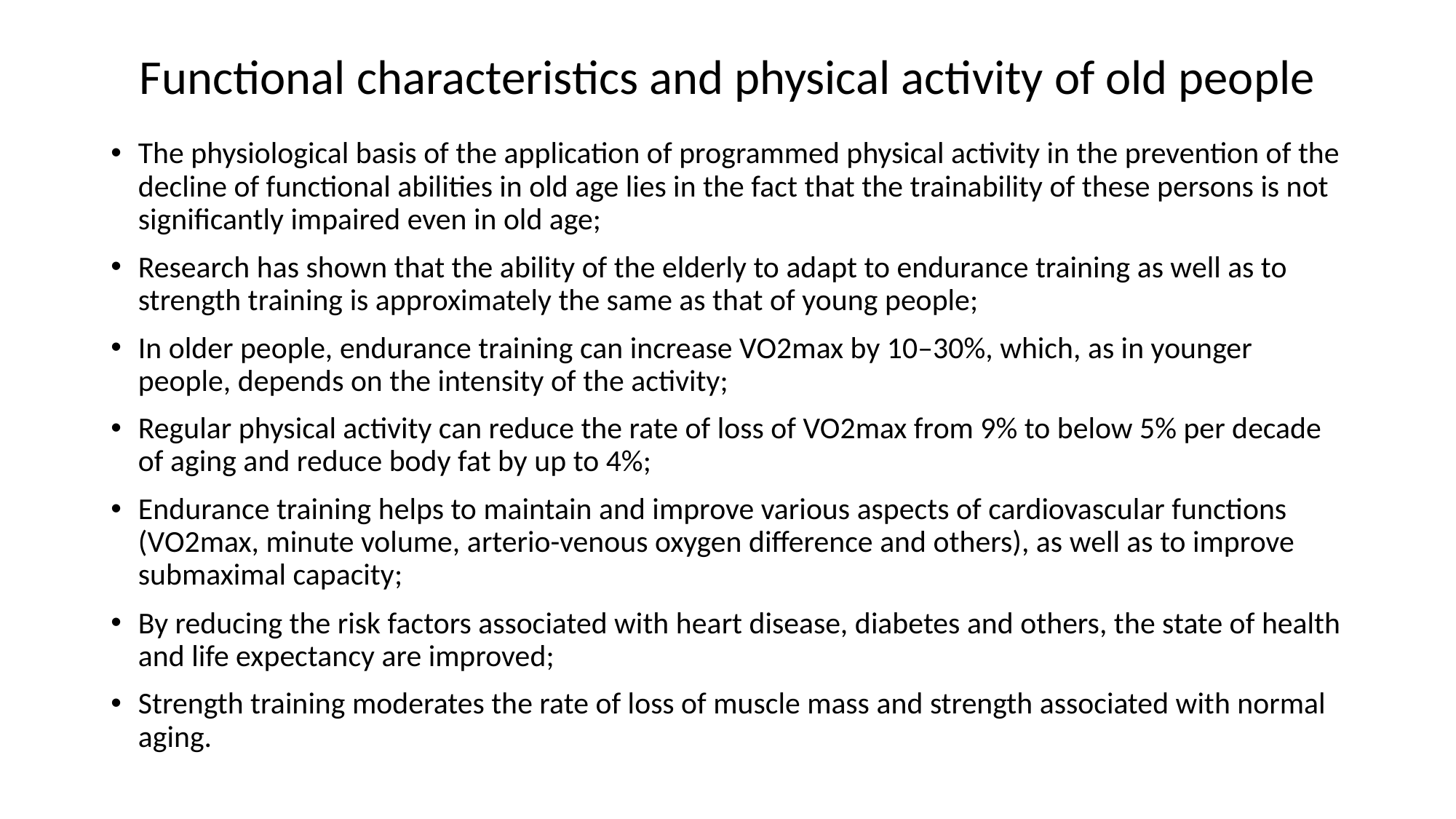

# Functional characteristics and physical activity of old people
The physiological basis of the application of programmed physical activity in the prevention of the decline of functional abilities in old age lies in the fact that the trainability of these persons is not significantly impaired even in old age;
Research has shown that the ability of the elderly to adapt to endurance training as well as to strength training is approximately the same as that of young people;
In older people, endurance training can increase VO2max by 10–30%, which, as in younger people, depends on the intensity of the activity;
Regular physical activity can reduce the rate of loss of VO2max from 9% to below 5% per decade of aging and reduce body fat by up to 4%;
Endurance training helps to maintain and improve various aspects of cardiovascular functions (VO2max, minute volume, arterio-venous oxygen difference and others), as well as to improve submaximal capacity;
By reducing the risk factors associated with heart disease, diabetes and others, the state of health and life expectancy are improved;
Strength training moderates the rate of loss of muscle mass and strength associated with normal aging.